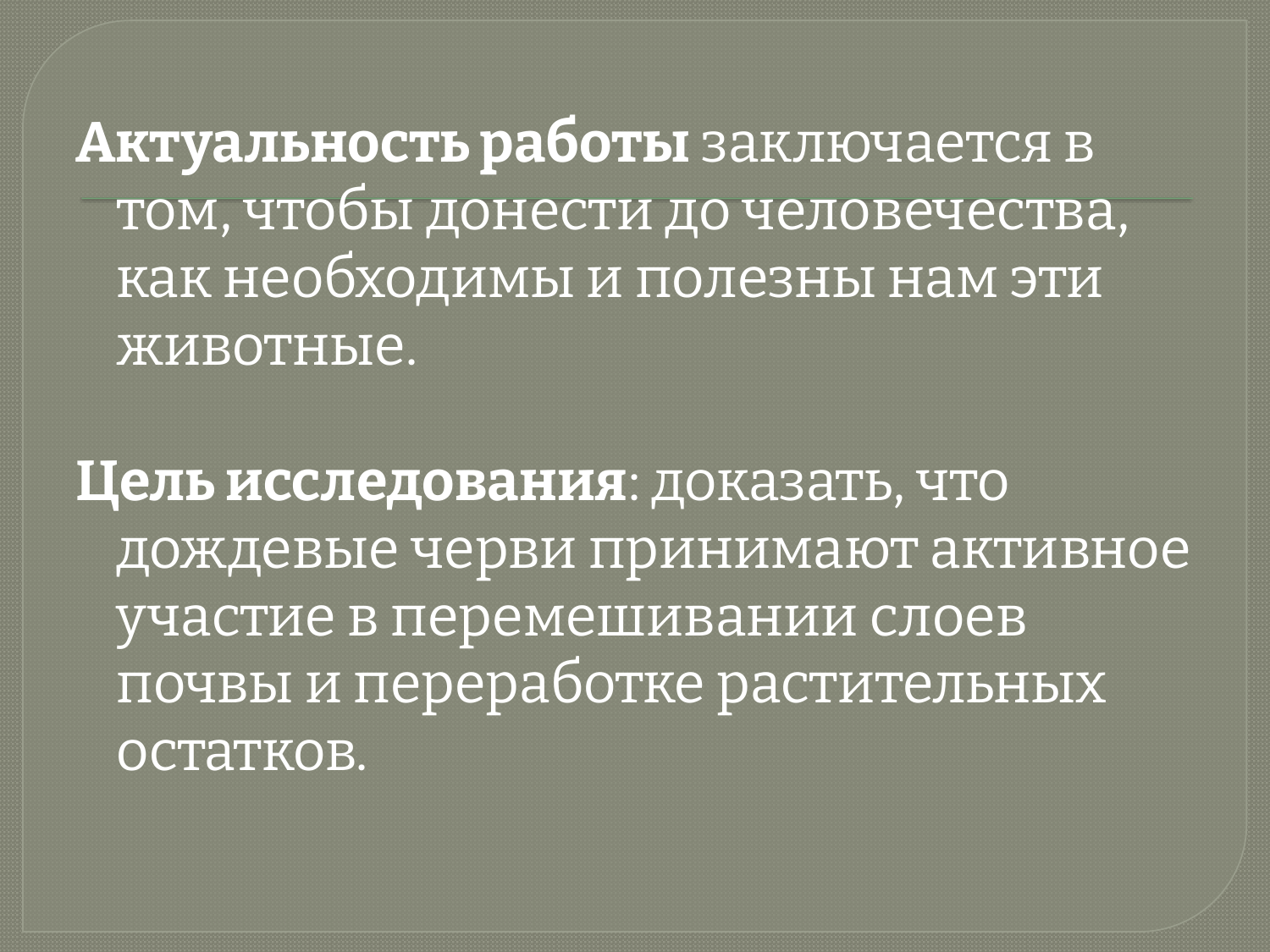

Актуальность работы заключается в том, чтобы донести до человечества, как необходимы и полезны нам эти  животные.

Цель исследования: доказать, что дождевые черви принимают активное участие в перемешивании слоев почвы и переработке растительных остатков.